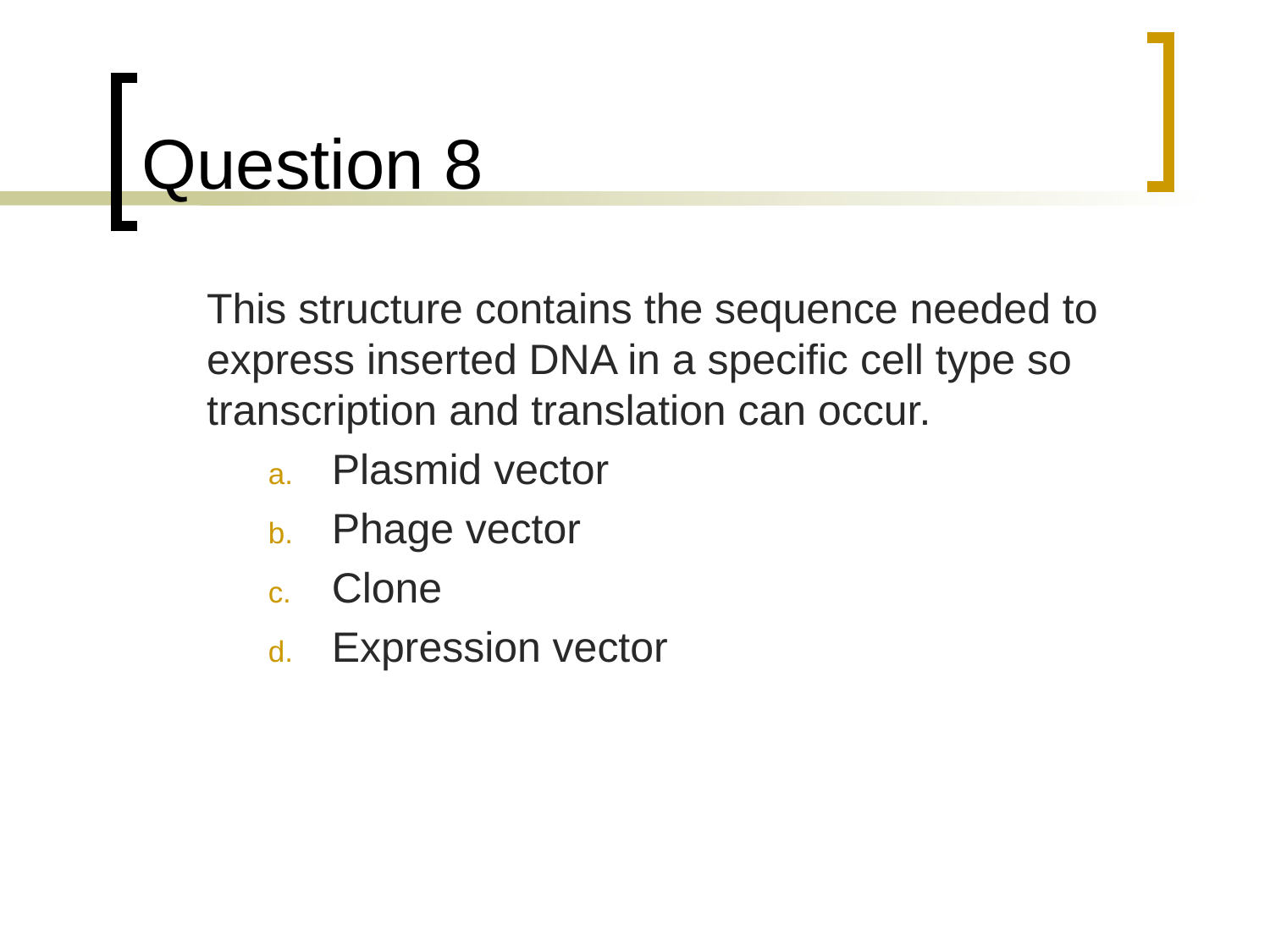

# Question 8
	This structure contains the sequence needed to express inserted DNA in a specific cell type so transcription and translation can occur.
Plasmid vector
Phage vector
Clone
Expression vector